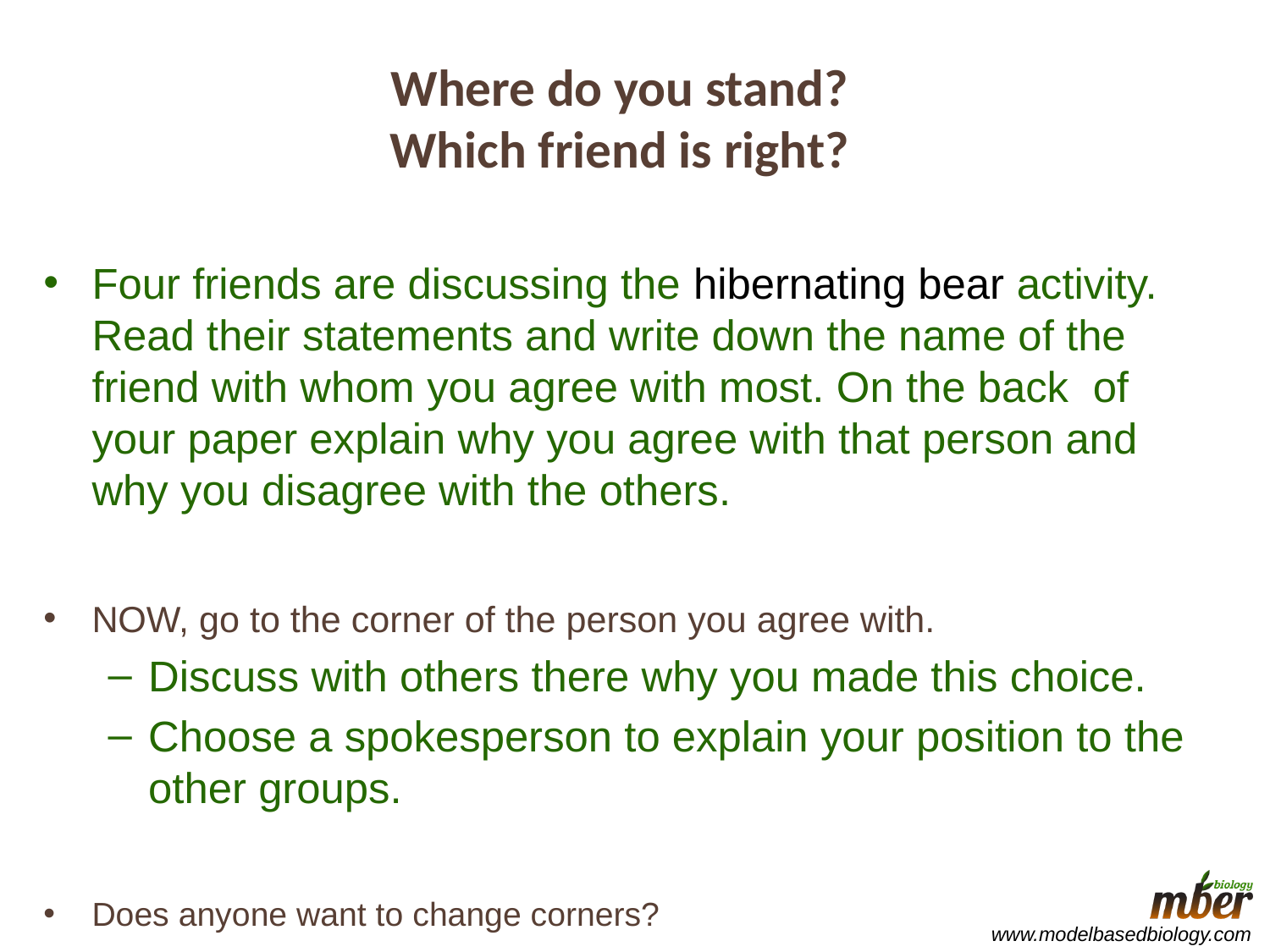

# Where do you stand? Which friend is right?
Four friends are discussing the hibernating bear activity. Read their statements and write down the name of the friend with whom you agree with most. On the back  of your paper explain why you agree with that person and why you disagree with the others.

NOW, go to the corner of the person you agree with.
Discuss with others there why you made this choice.
Choose a spokesperson to explain your position to the other groups.

Does anyone want to change corners?